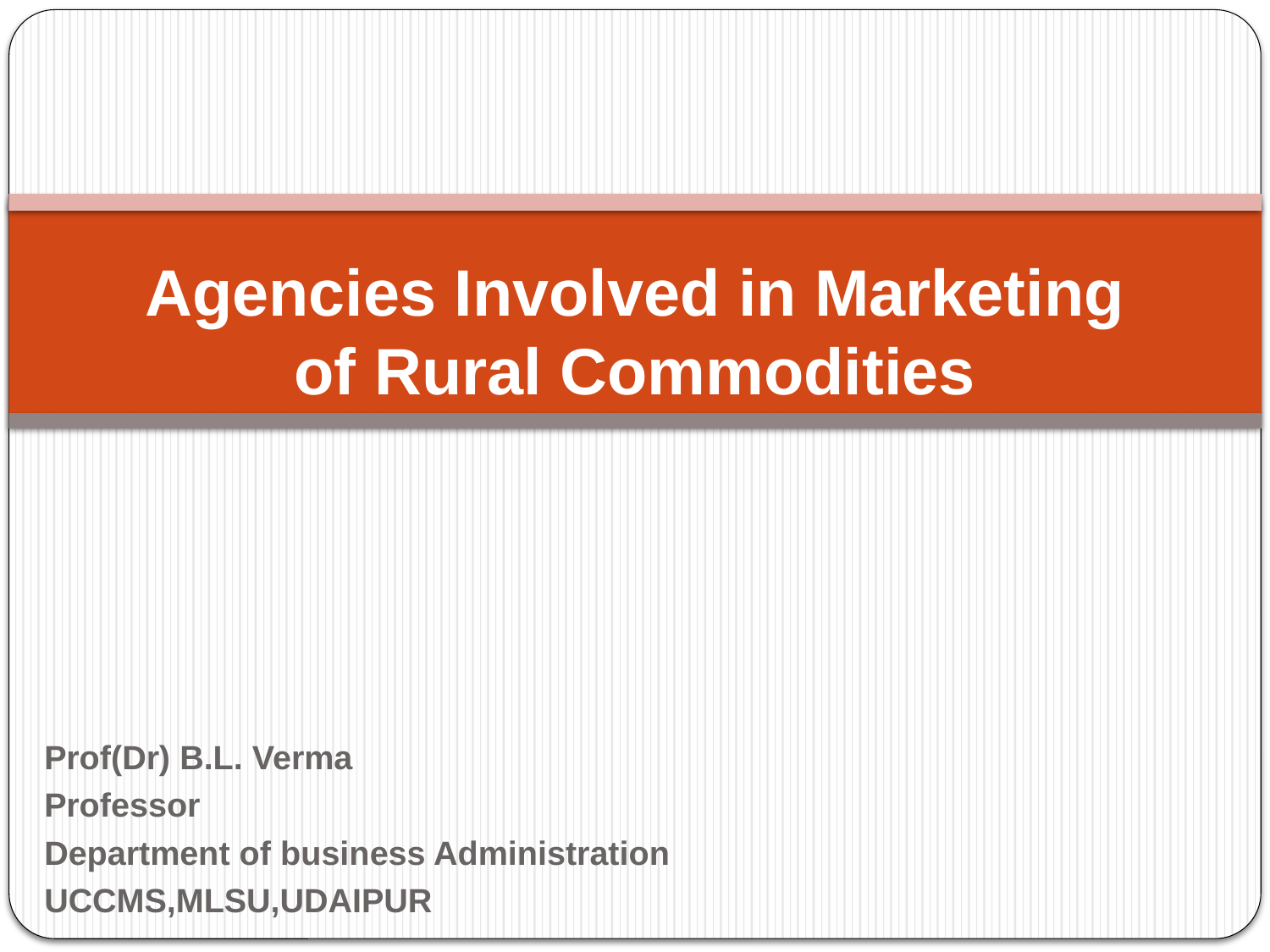

# Agencies Involved in Marketing of Rural Commodities

Prof(Dr) B.L. Verma
Professor
Department of business Administration
UCCMS,MLSU,UDAIPUR